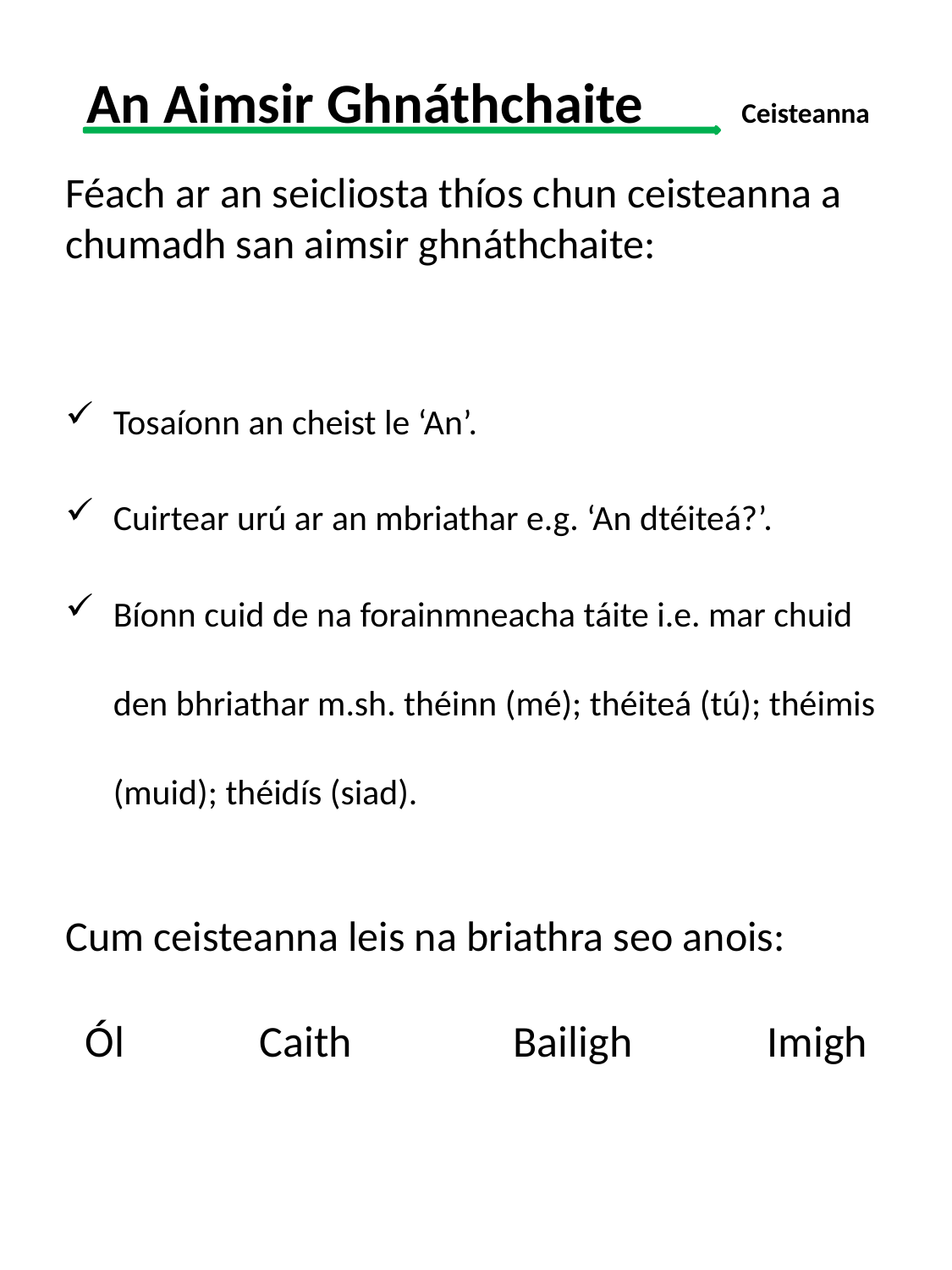

An Aimsir Ghnáthchaite	   Ceisteanna

Féach ar an seicliosta thíos chun ceisteanna a chumadh san aimsir ghnáthchaite:

Tosaíonn an cheist le ‘An’.
Cuirtear urú ar an mbriathar e.g. ‘An dtéiteá?’.
Bíonn cuid de na forainmneacha táite i.e. mar chuid den bhriathar m.sh. théinn (mé); théiteá (tú); théimis (muid); théidís (siad).

Cum ceisteanna leis na briathra seo anois:

Ól		Caith		Bailigh		Imigh